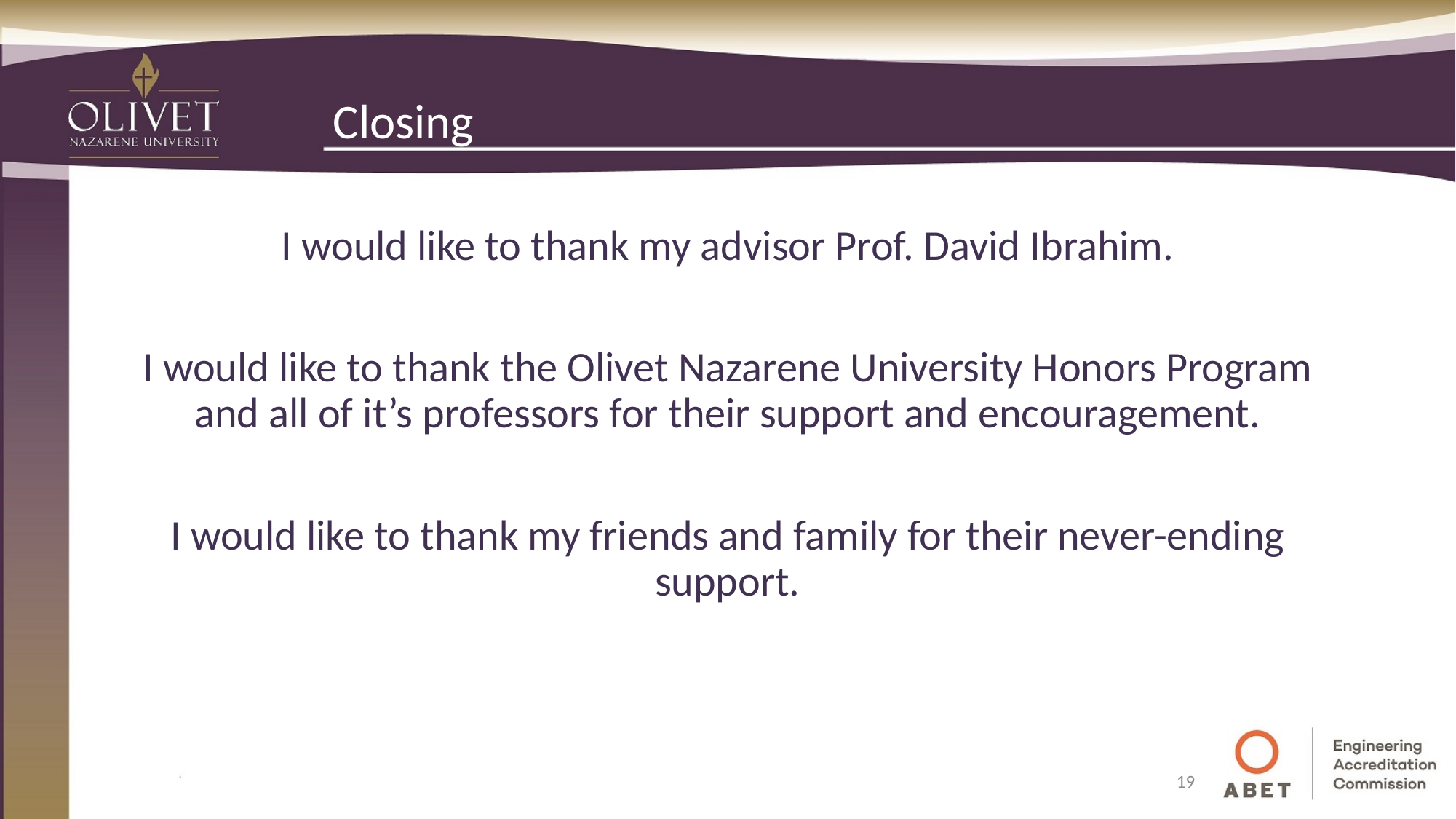

# Closing
I would like to thank my advisor Prof. David Ibrahim.

I would like to thank the Olivet Nazarene University Honors Program and all of it’s professors for their support and encouragement.

I would like to thank my friends and family for their never-ending support.
19